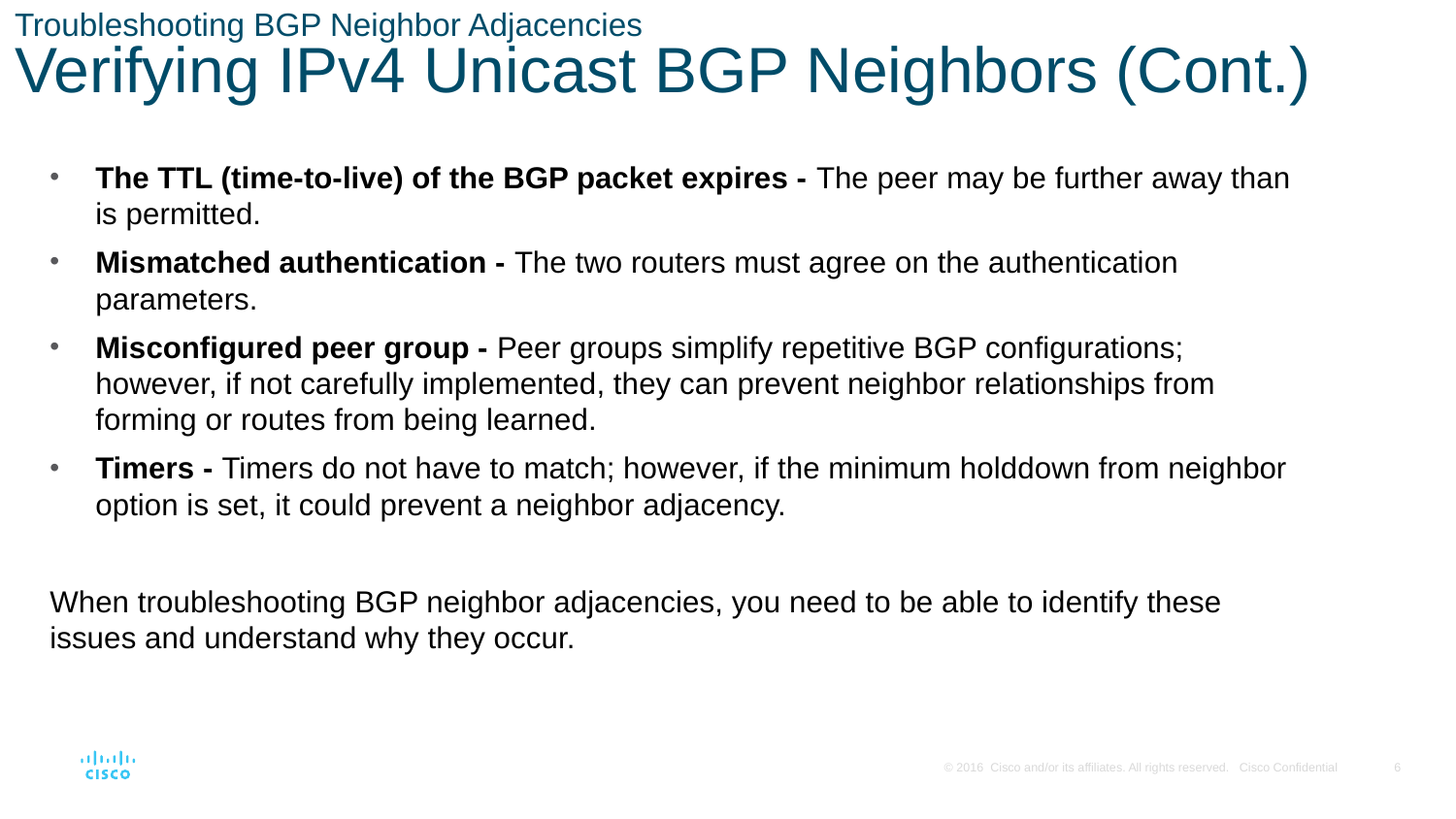

# Troubleshooting BGP Neighbor Adjacencies Verifying IPv4 Unicast BGP Neighbors (Cont.)
The TTL (time-to-live) of the BGP packet expires - The peer may be further away than is permitted.
Mismatched authentication - The two routers must agree on the authentication parameters.
Misconfigured peer group - Peer groups simplify repetitive BGP configurations; however, if not carefully implemented, they can prevent neighbor relationships from forming or routes from being learned.
Timers - Timers do not have to match; however, if the minimum holddown from neighbor option is set, it could prevent a neighbor adjacency.

When troubleshooting BGP neighbor adjacencies, you need to be able to identify these issues and understand why they occur.